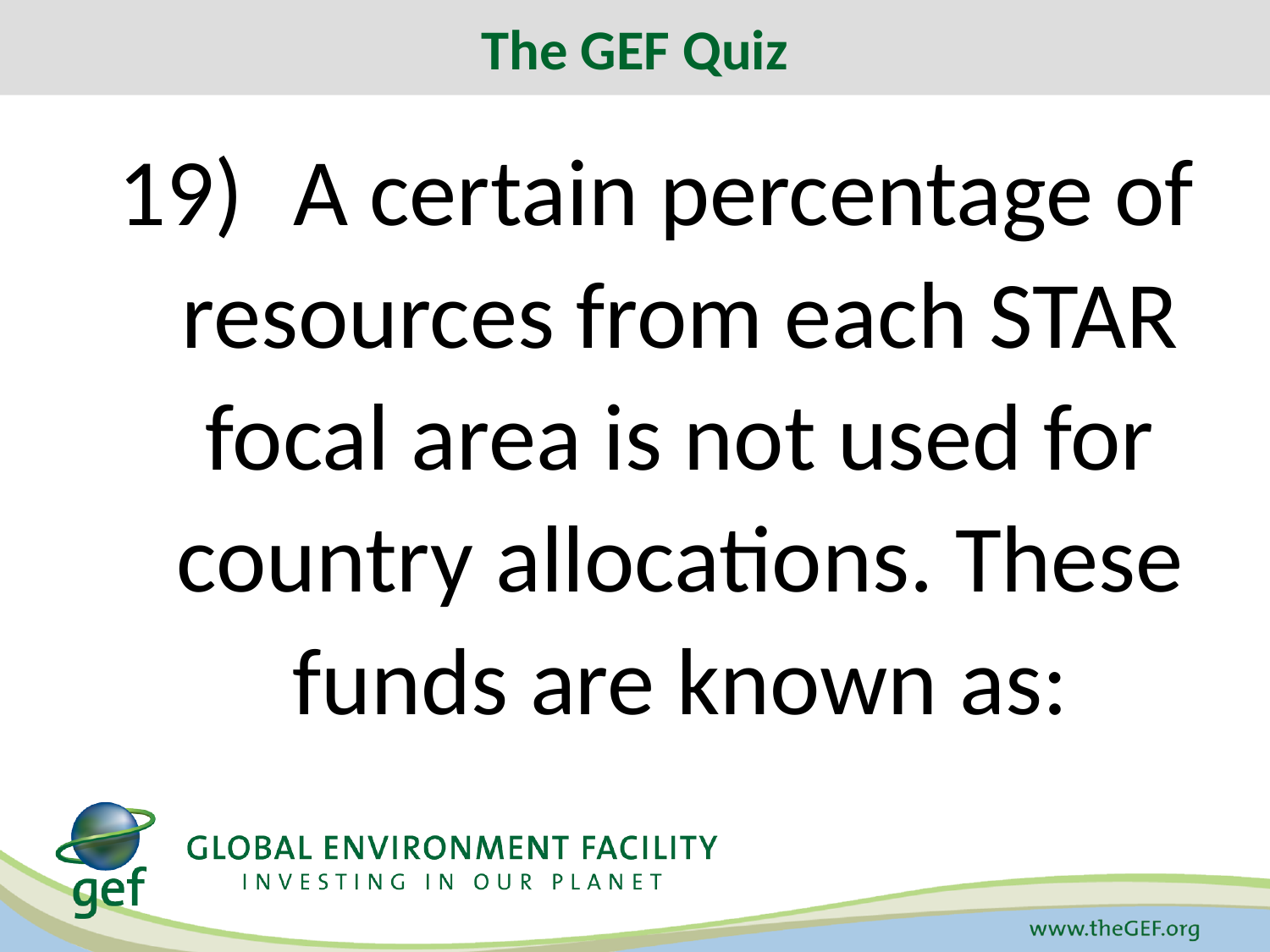

The GEF Quiz
# 19)	A certain percentage of resources from each STAR focal area is not used for country allocations. These funds are known as: